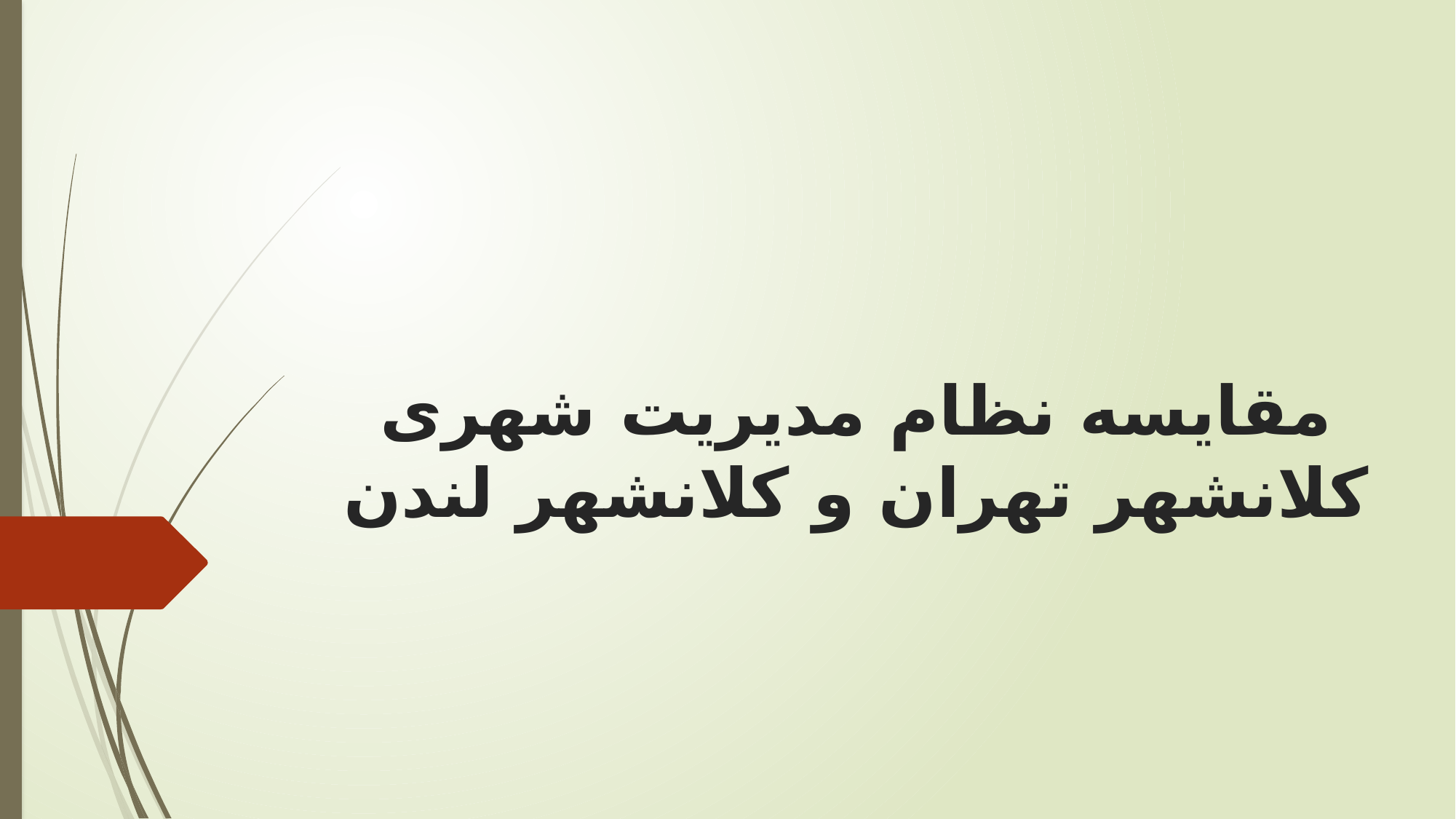

# مقایسه نظام مدیریت شهری کلانشهر تهران و کلانشهر لندن